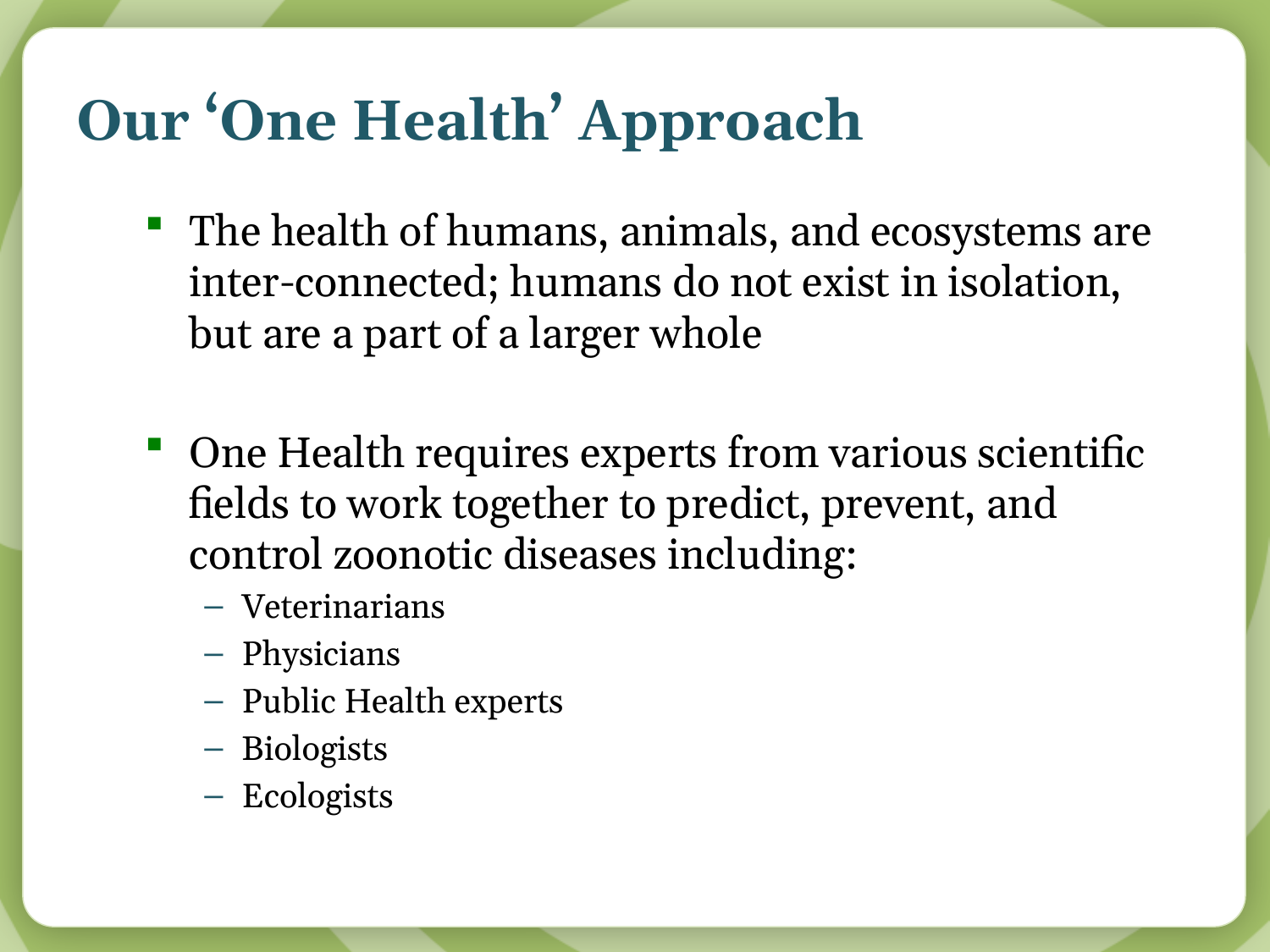

Our ‘One Health’ Approach
The health of humans, animals, and ecosystems are inter-connected; humans do not exist in isolation, but are a part of a larger whole

One Health requires experts from various scientific fields to work together to predict, prevent, and control zoonotic diseases including:
Veterinarians
Physicians
Public Health experts
Biologists
Ecologists